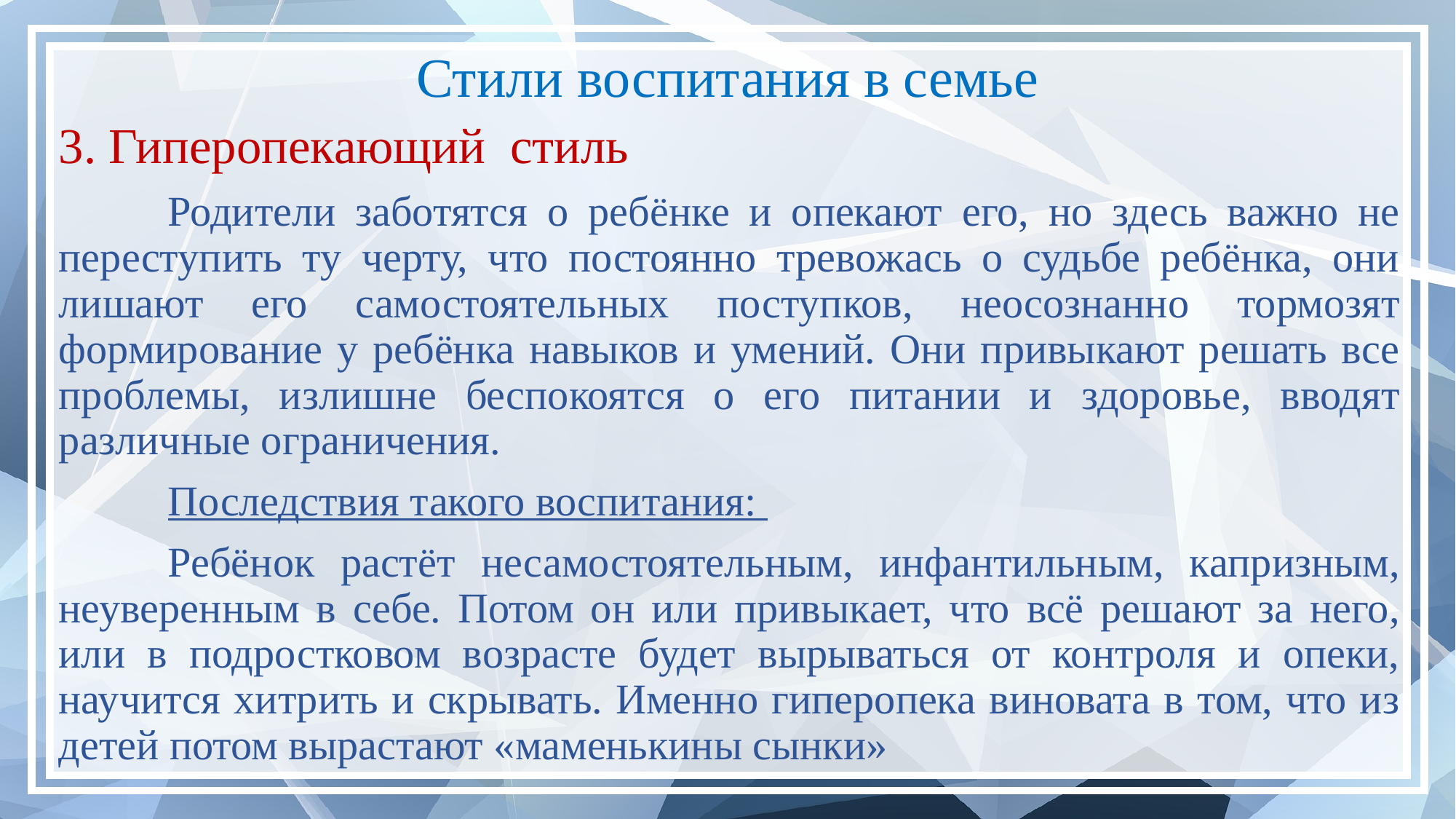

# Стили воспитания в семье
3. Гиперопекающий  стиль
	Родители заботятся о ребёнке и опекают его, но здесь важно не переступить ту черту, что постоянно тревожась о судьбе ребёнка, они лишают его самостоятельных поступков, неосознанно тормозят формирование у ребёнка навыков и умений. Они привыкают решать все проблемы, излишне беспокоятся о его питании и здоровье, вводят различные ограничения.
	Последствия такого воспитания:
	Ребёнок растёт несамостоятельным, инфантильным, капризным, неуверенным в себе. Потом он или привыкает, что всё решают за него, или в подростковом возрасте будет вырываться от контроля и опеки, научится хитрить и скрывать. Именно гиперопека виновата в том, что из детей потом вырастают «маменькины сынки»